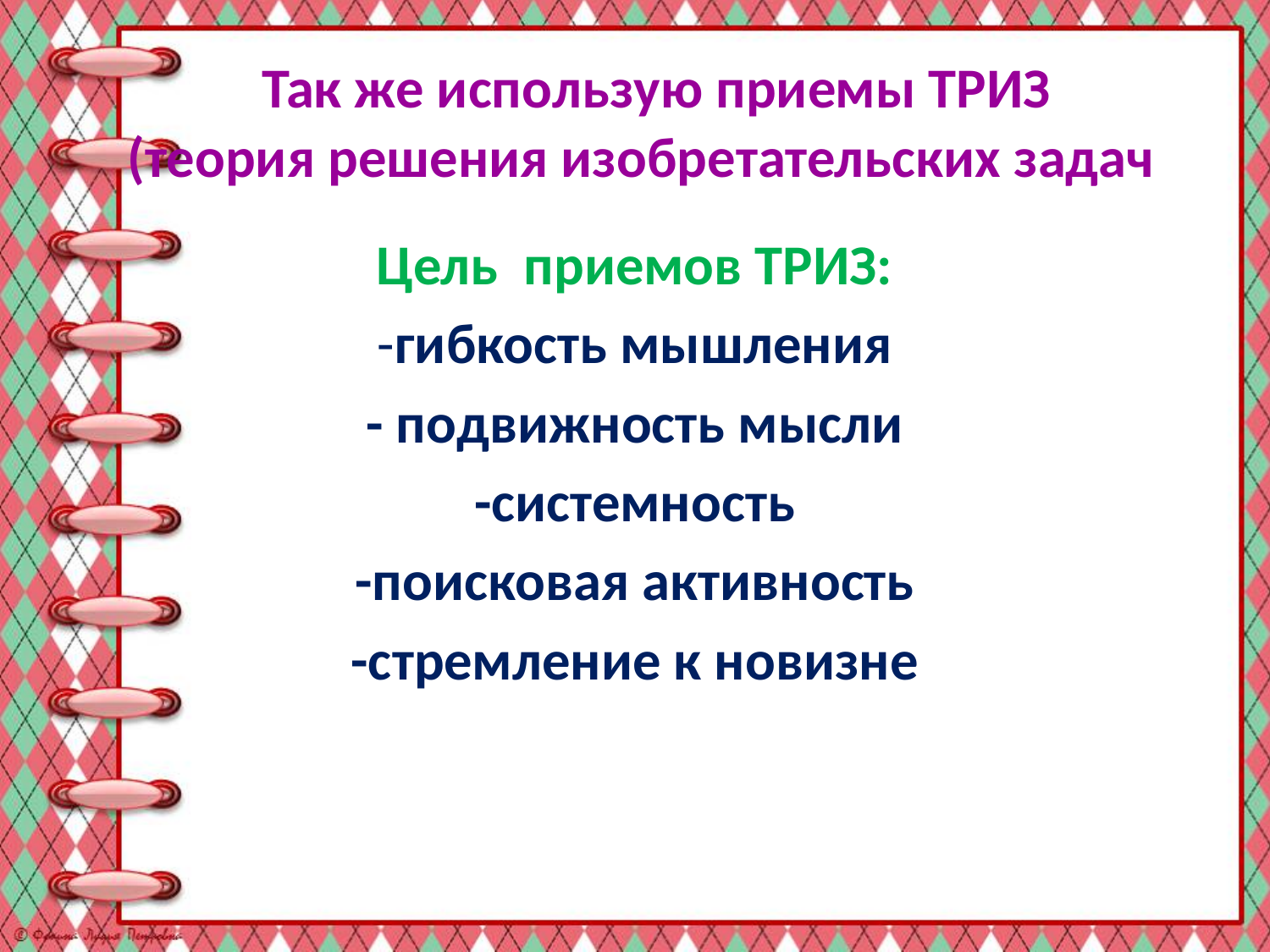

# Так же использую приемы ТРИЗ (теория решения изобретательских задач
Цель  приемов ТРИЗ:
-гибкость мышления
- подвижность мысли
-системность
-поисковая активность
-стремление к новизне